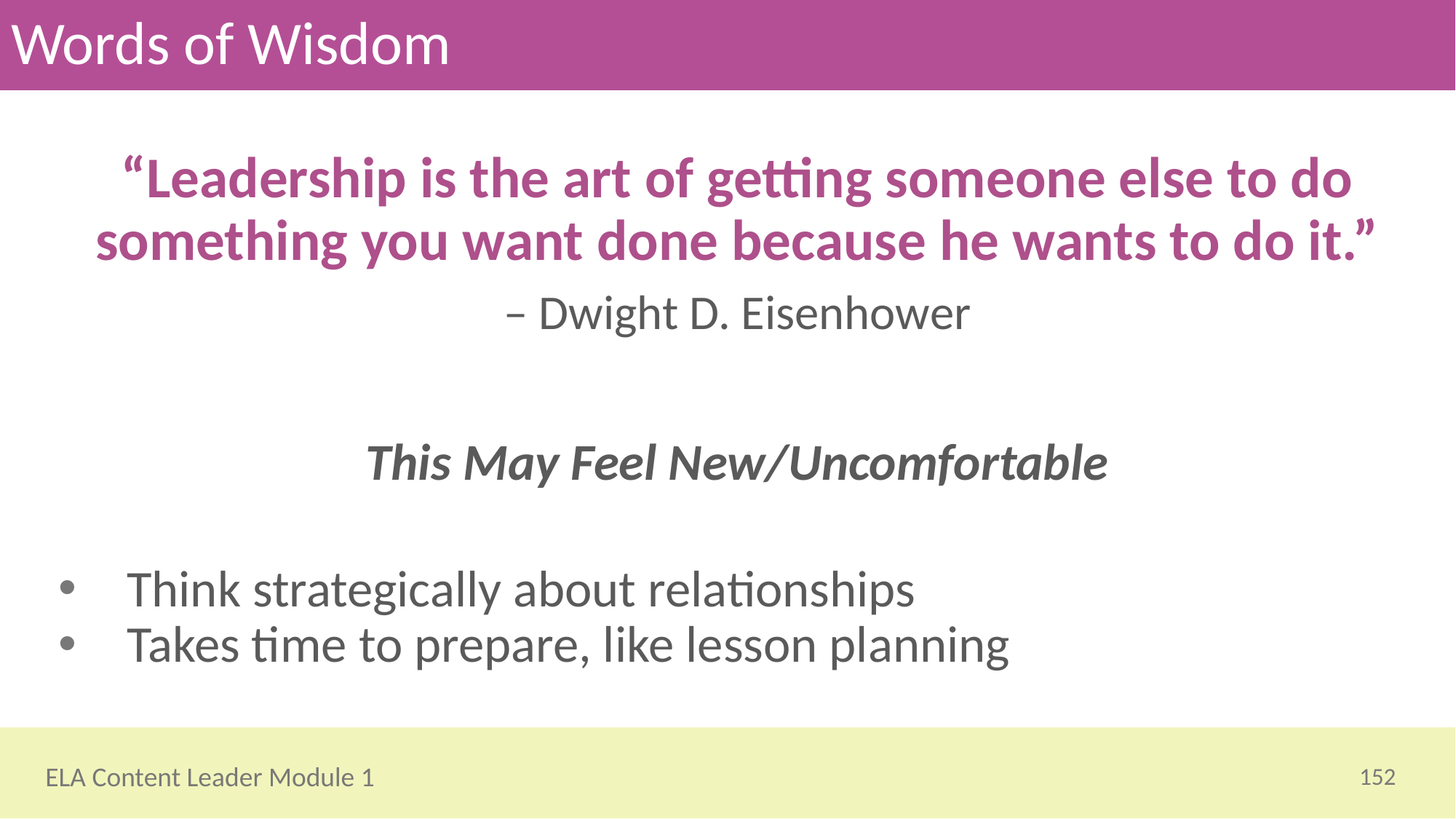

# Words of Wisdom
“Leadership is the art of getting someone else to do something you want done because he wants to do it.”
– Dwight D. Eisenhower

This May Feel New/Uncomfortable

Think strategically about relationships
Takes time to prepare, like lesson planning

152